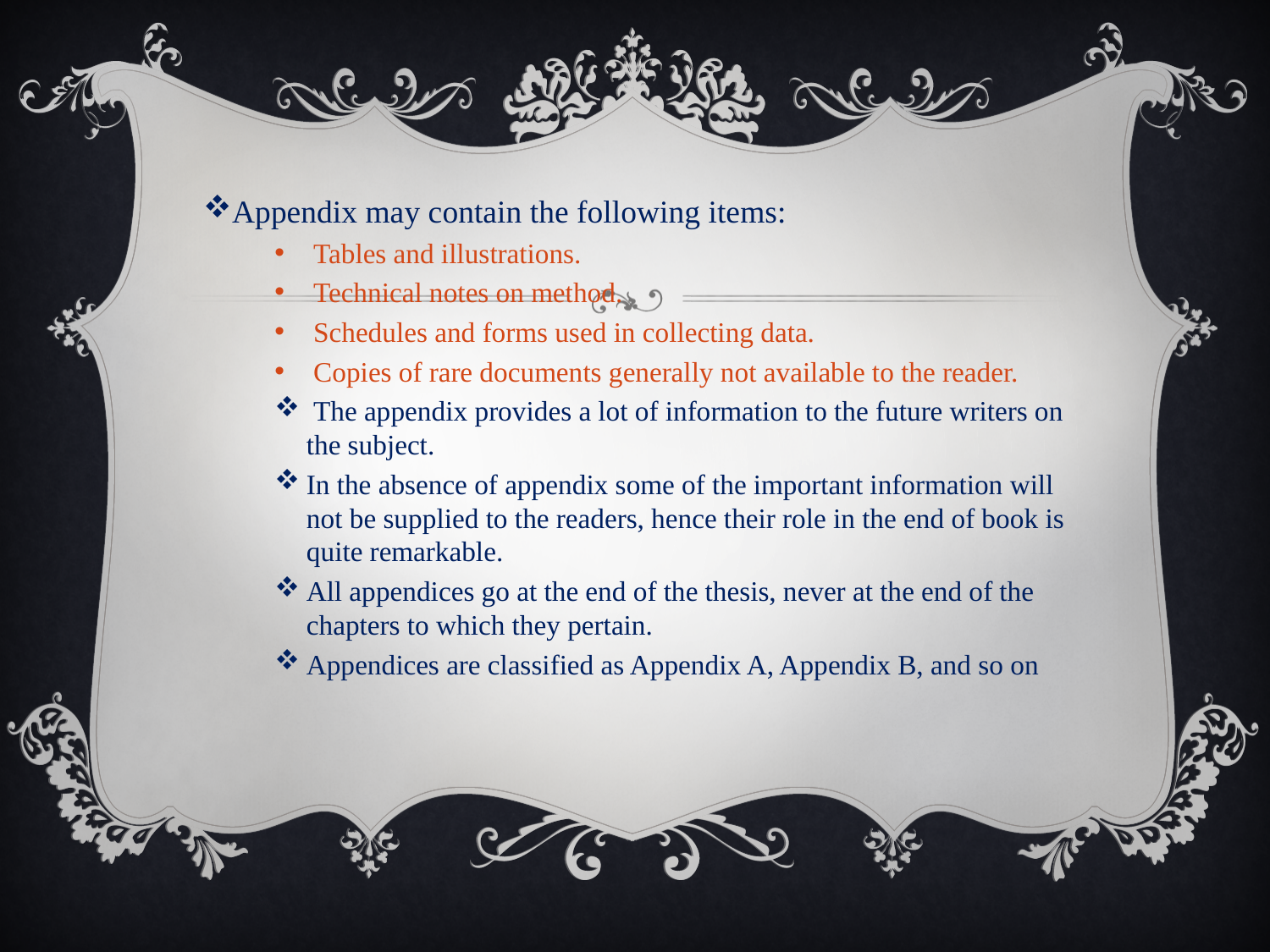

Appendix may contain the following items:
 Tables and illustrations.
 Technical notes on method.
 Schedules and forms used in collecting data.
 Copies of rare documents generally not available to the reader.
 The appendix provides a lot of information to the future writers on the subject.
In the absence of appendix some of the important information will not be supplied to the readers, hence their role in the end of book is quite remarkable.
All appendices go at the end of the thesis, never at the end of the chapters to which they pertain.
Appendices are classified as Appendix A, Appendix B, and so on